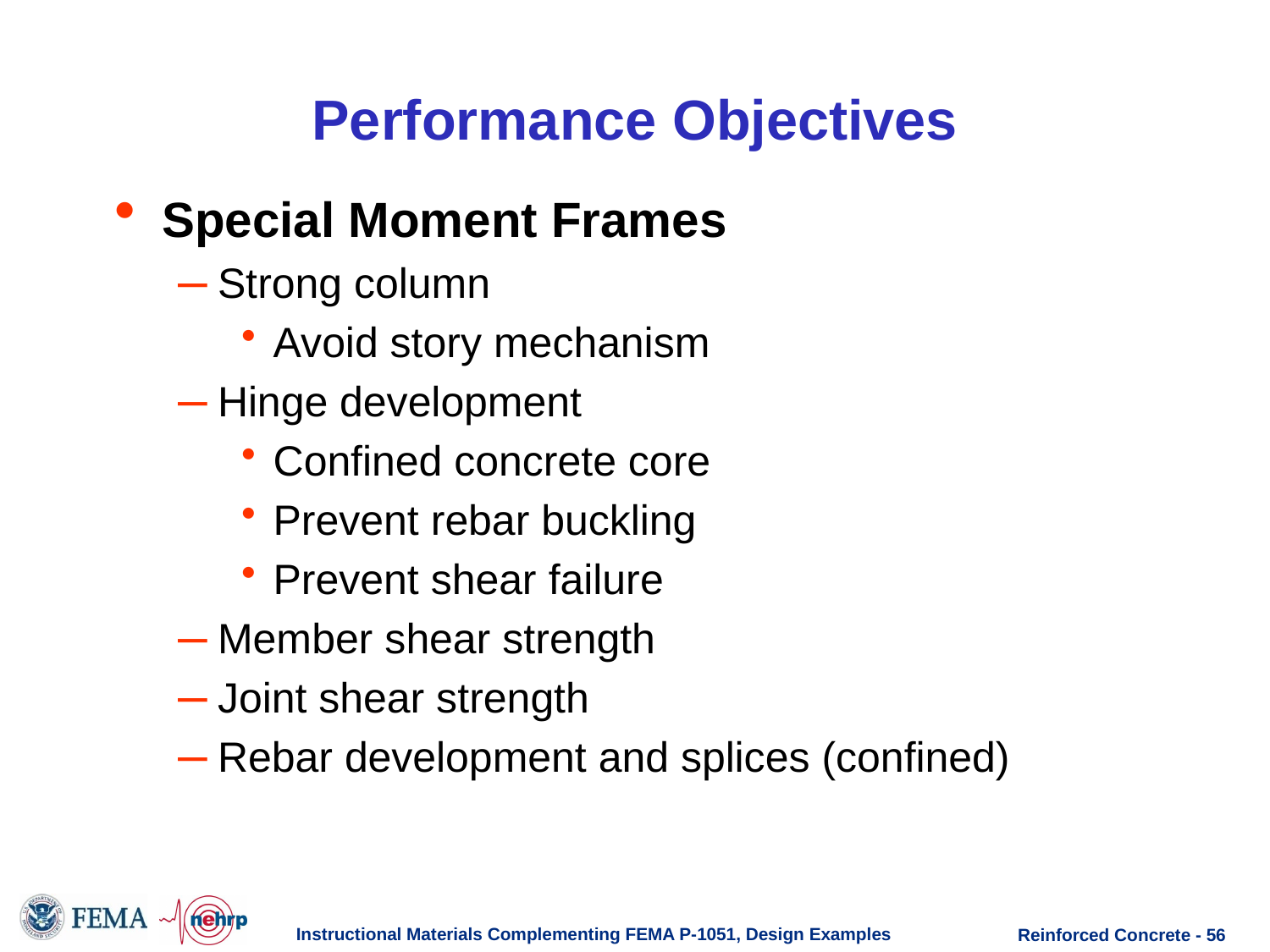

# Performance Objectives
Special Moment Frames
Strong column
Avoid story mechanism
Hinge development
Confined concrete core
Prevent rebar buckling
Prevent shear failure
Member shear strength
Joint shear strength
Rebar development and splices (confined)
Instructional Materials Complementing FEMA P-1051, Design Examples